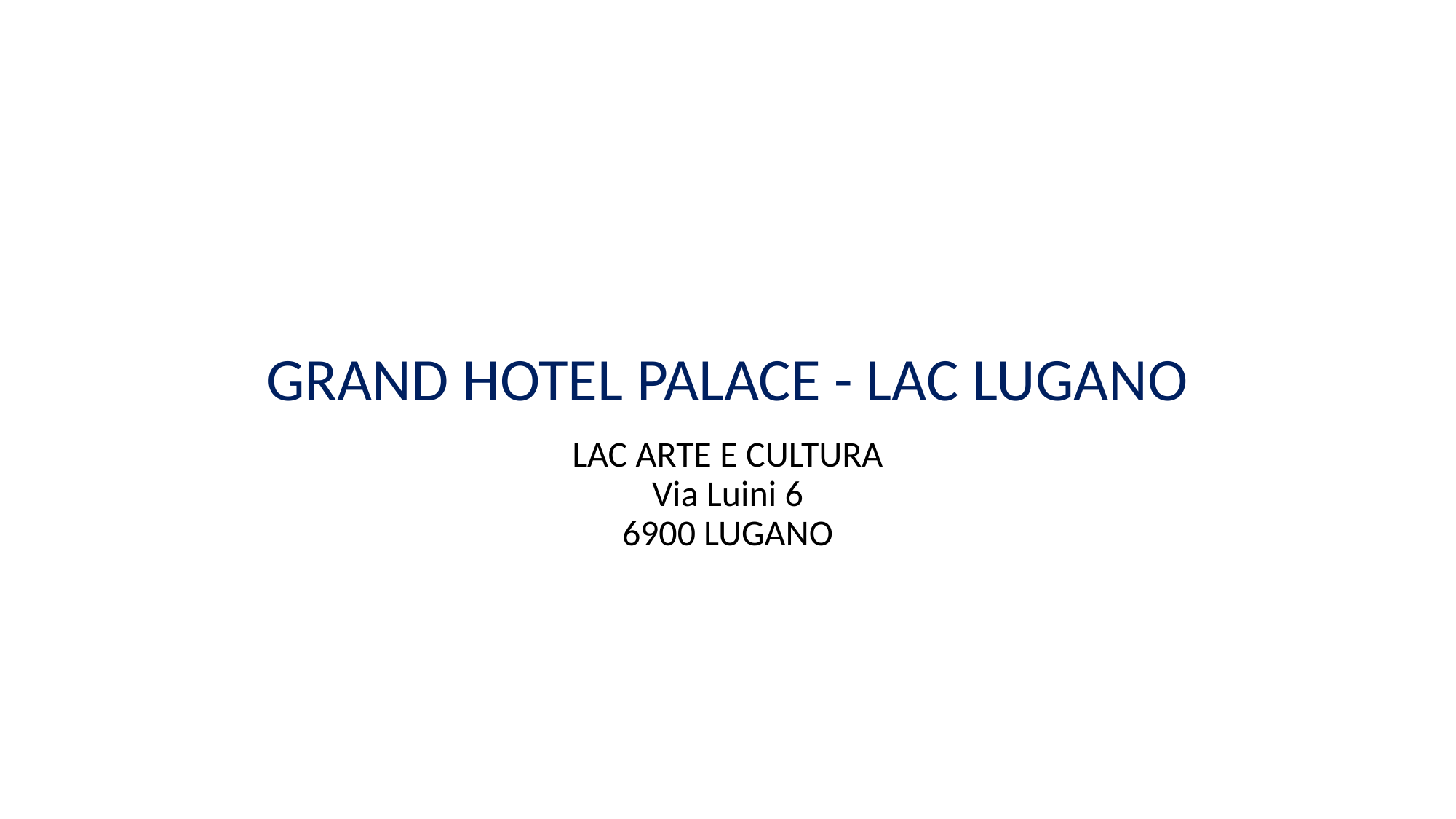

# GRAND HOTEL PALACE - LAC LUGANO
LAC ARTE E CULTURA
Via Luini 6
6900 LUGANO